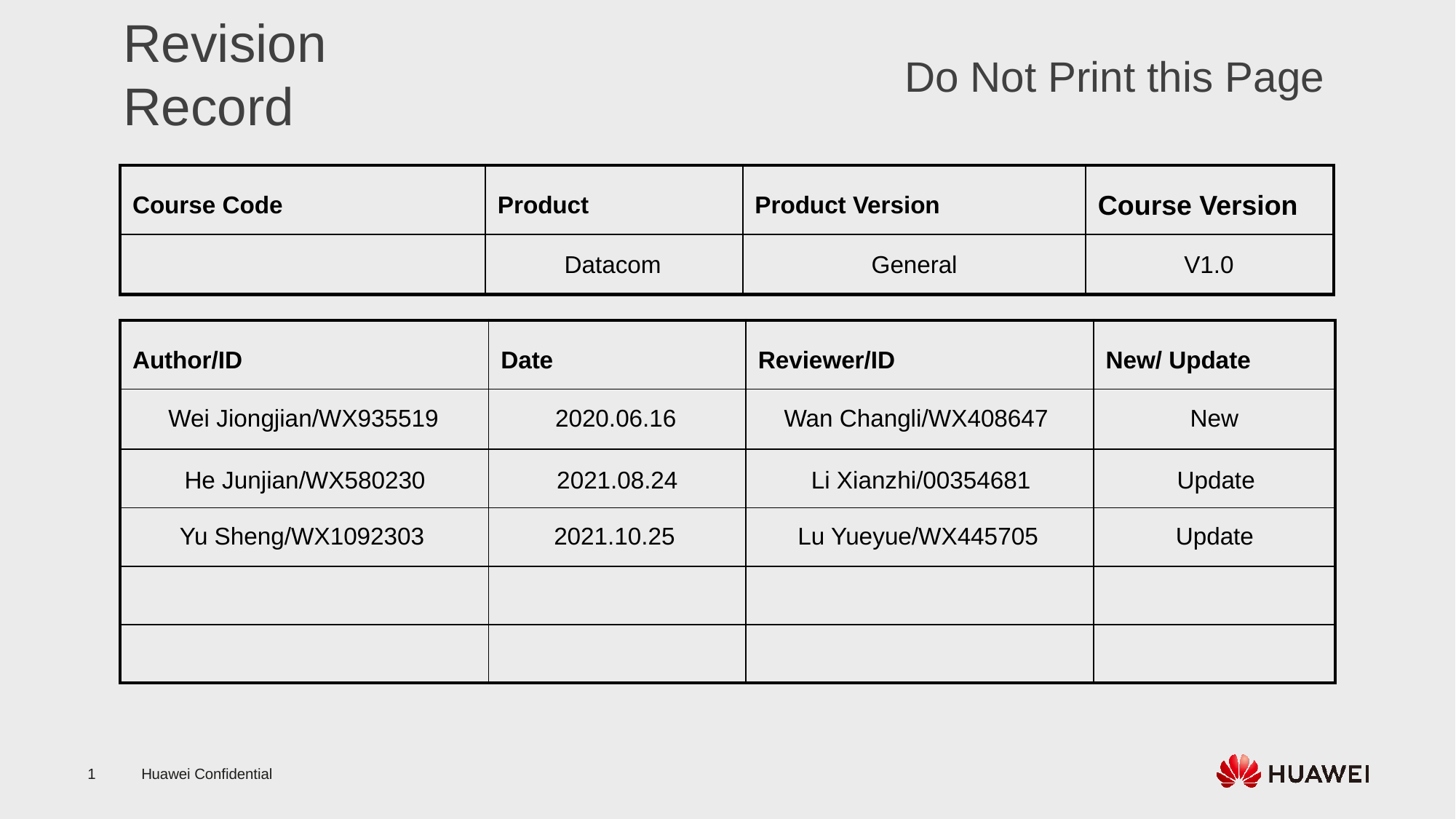

Datacom
General
V1.0
Wei Jiongjian/WX935519
2020.06.16
Wan Changli/WX408647
New
He Junjian/WX580230
2021.08.24
Li Xianzhi/00354681
Update
Yu Sheng/WX1092303
2021.10.25
Lu Yueyue/WX445705
Update